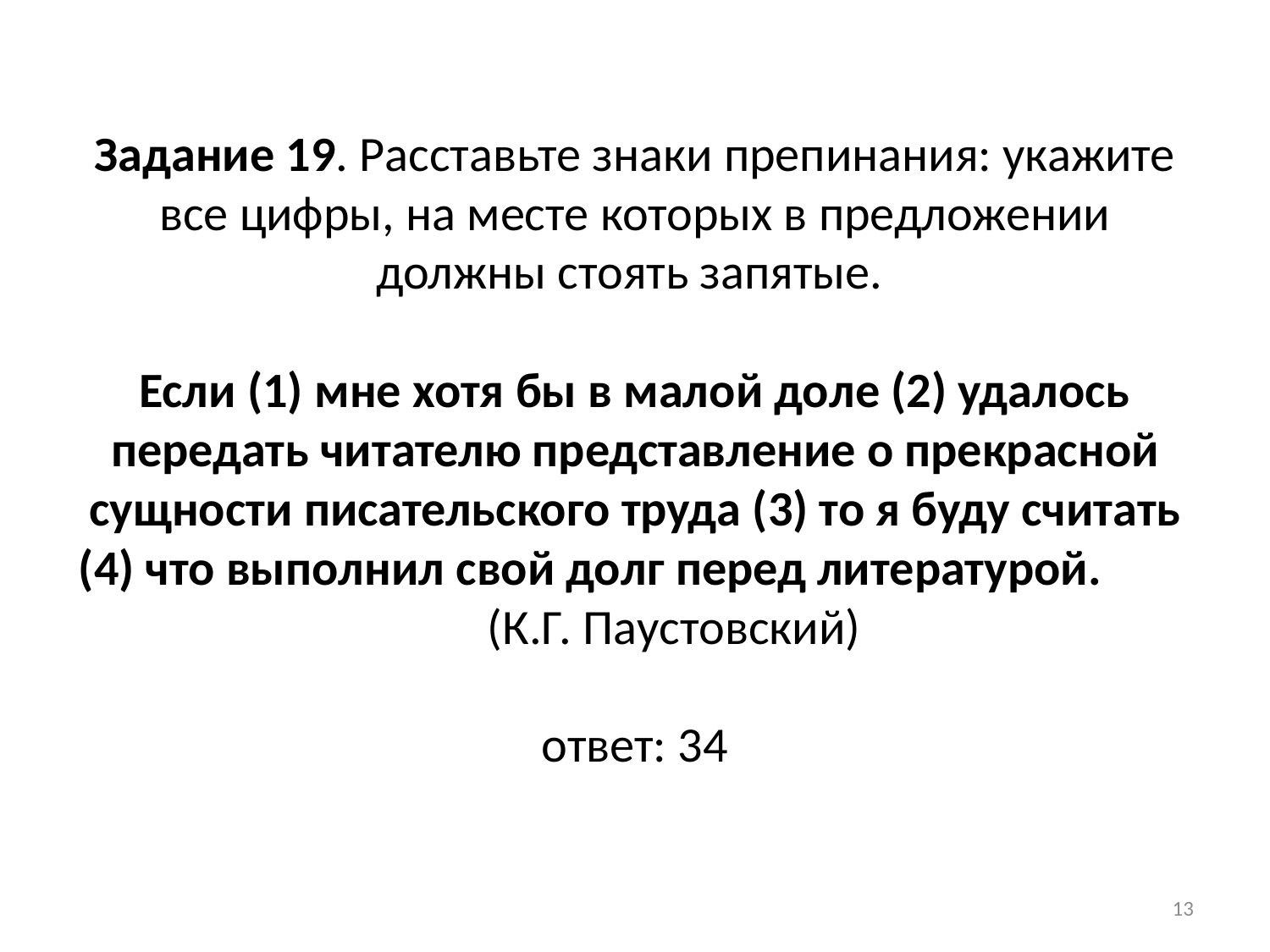

# Задание 19. Расставьте знаки препинания: укажите все цифры, на месте которых в предложении должны стоять запятые. Если (1) мне хотя бы в малой доле (2) удалось передать читателю представление о прекрасной сущности писательского труда (3) то я буду считать (4) что выполнил свой долг перед литературой.                (К.Г. Паустовский) ответ: 34

13